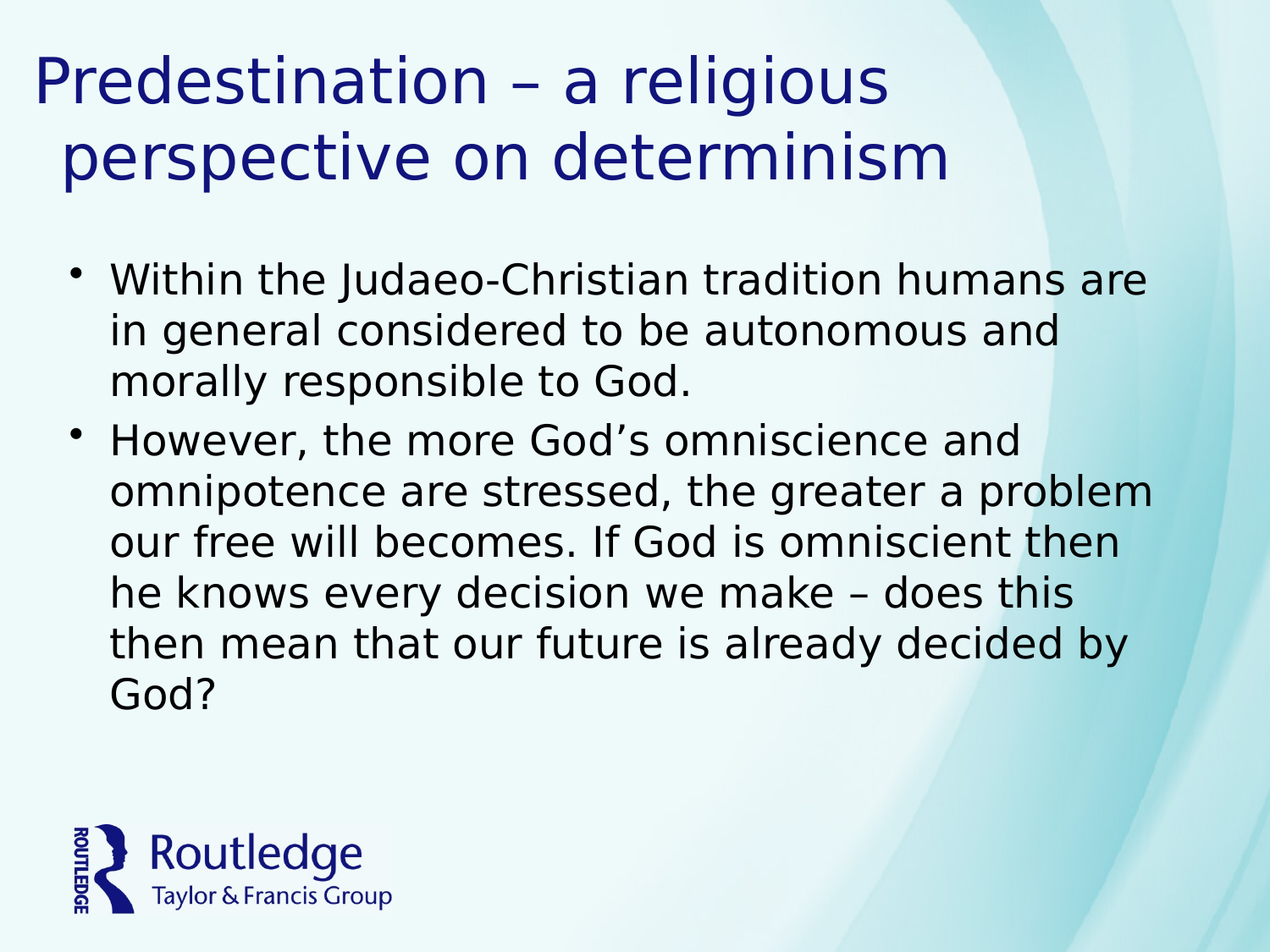

# Predestination – a religious perspective on determinism
Within the Judaeo-Christian tradition humans are in general considered to be autonomous and morally responsible to God.
However, the more God’s omniscience and omnipotence are stressed, the greater a problem our free will becomes. If God is omniscient then he knows every decision we make – does this then mean that our future is already decided by God?